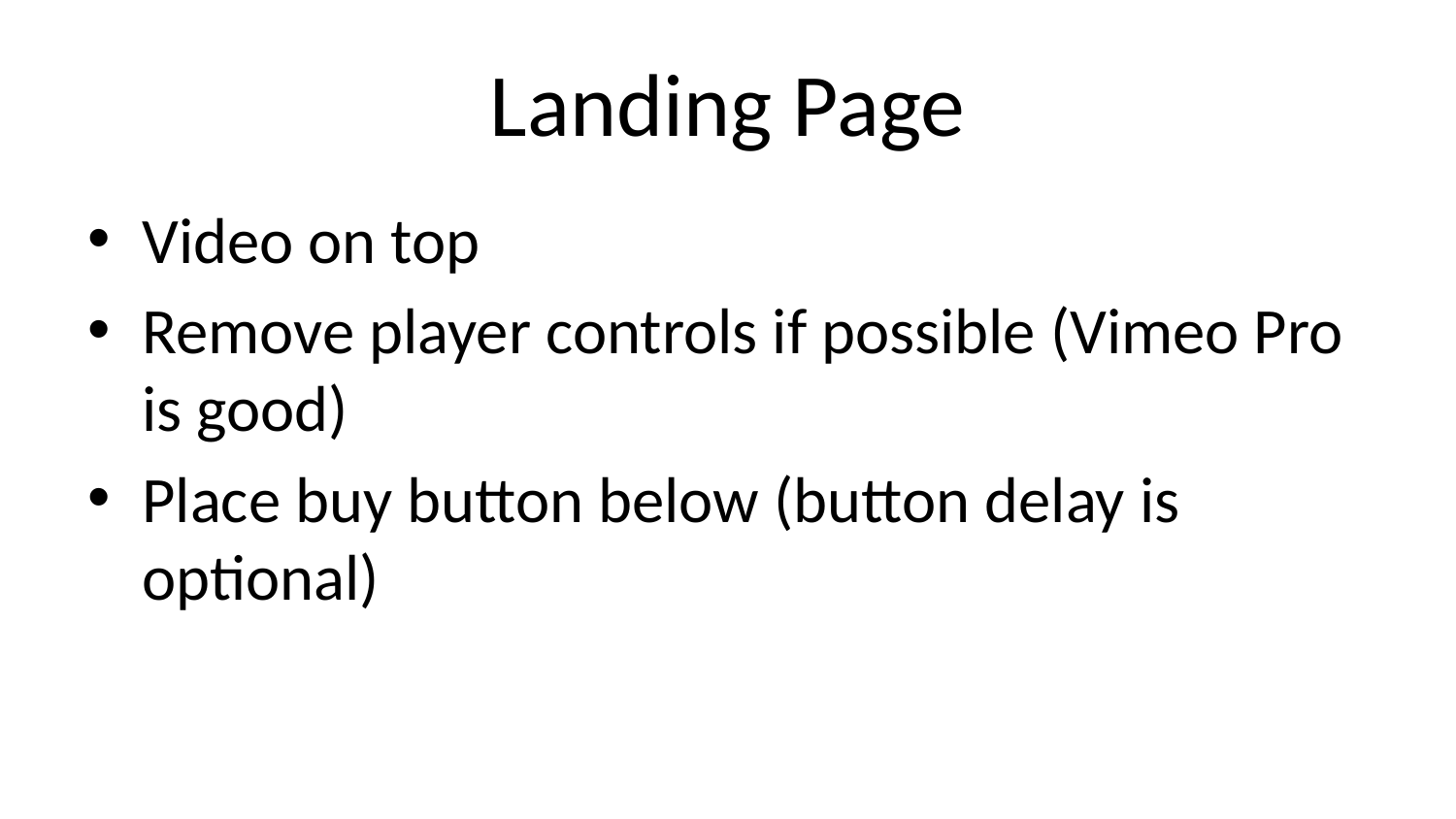

# Landing Page
Video on top
Remove player controls if possible (Vimeo Pro is good)
Place buy button below (button delay is optional)